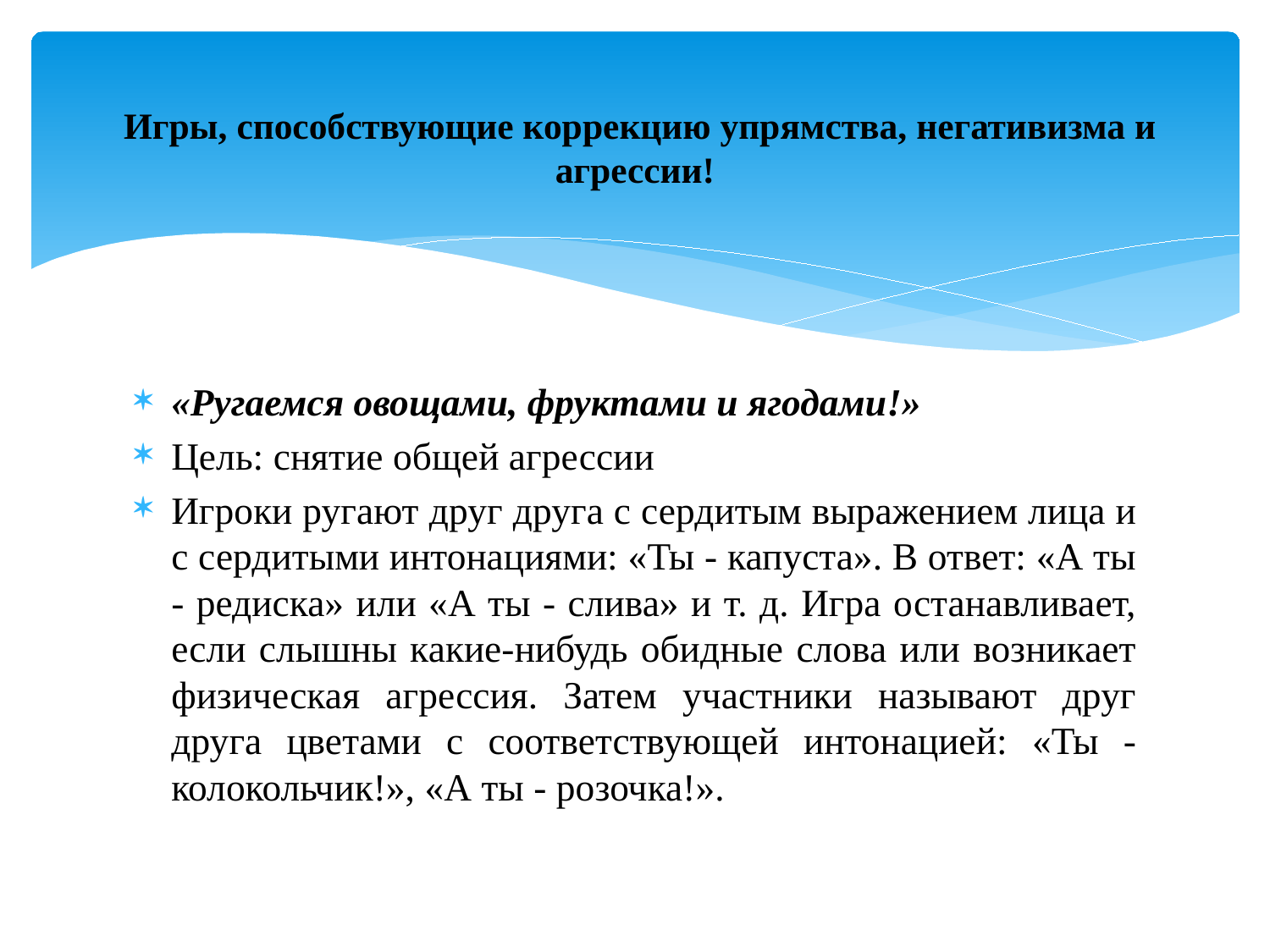

# Игры, способствующие коррекцию упрямства, негативизма и агрессии!
«Ругаемся овощами, фруктами и ягодами!»
Цель: снятие общей агрессии
Игроки ругают друг друга с сердитым выражением лица и с сердитыми интонациями: «Ты - капуста». В ответ: «А ты - редиска» или «А ты - слива» и т. д. Игра останавливает, если слышны какие-нибудь обидные слова или возникает физическая агрессия. Затем участники называют друг друга цветами с соответствующей интонацией: «Ты - колокольчик!», «А ты - розочка!».